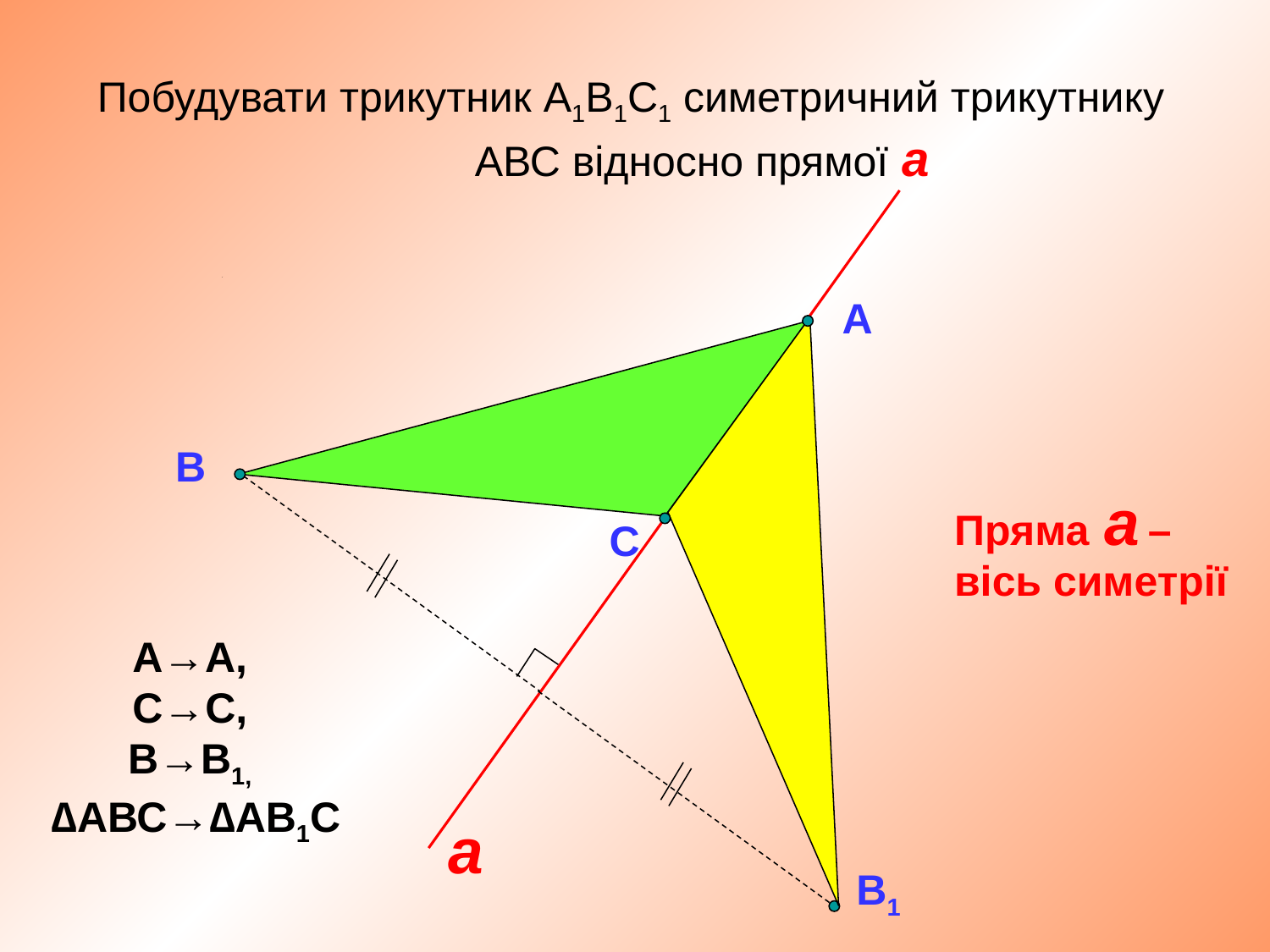

Побудувати трикутник А1В1С1 симетричний трикутнику                                 АВС відносно прямої a

А

В

a
Пряма     –
вісь симетрії
С

А→А,
С→С,
В→В1,
∆АВС→∆АВ1С

a
В1